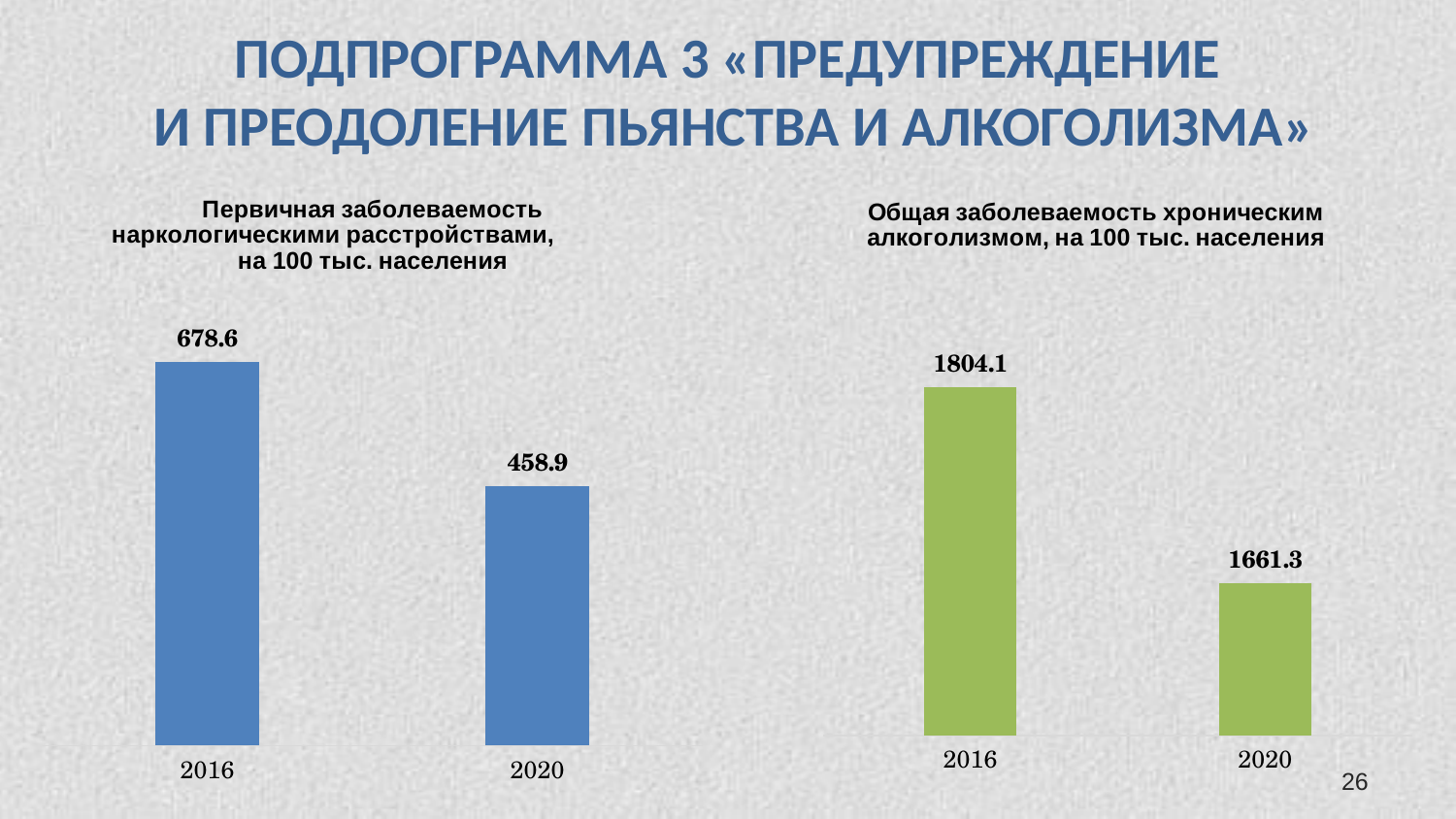

# ПОДПРОГРАММА 3 «ПРЕДУПРЕЖДЕНИЕ И ПРЕОДОЛЕНИЕ ПЬЯНСТВА И АЛКОГОЛИЗМА»

### Chart: Первичная заболеваемость наркологическими расстройствами,              на 100 тыс. населения

| Category |  |
|---|---|
| 2016 | 678.6 |
| 2020 | 458.9 |

### Chart: Общая заболеваемость хроническим алкоголизмом, на 100 тыс. населения

| Category |  |
|---|---|
| 2016 | 1804.1 |
| 2020 | 1661.3 |
26